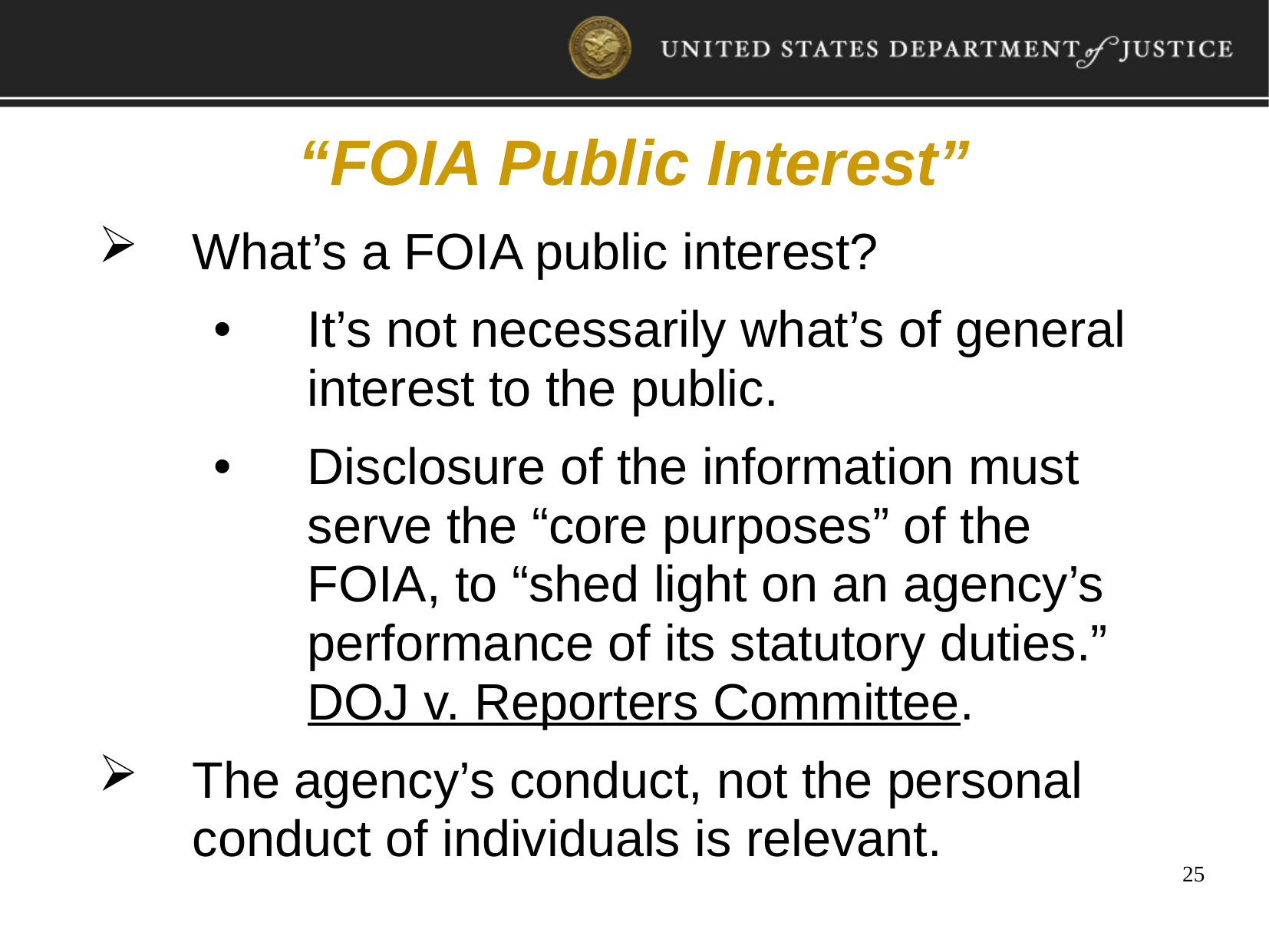

“FOIA Public Interest”
What’s a FOIA public interest?
It’s not necessarily what’s of general interest to the public.
Disclosure of the information must serve the “core purposes” of the FOIA, to “shed light on an agency’s performance of its statutory duties.”  DOJ v. Reporters Committee.
The agency’s conduct, not the personal conduct of individuals is relevant.
25